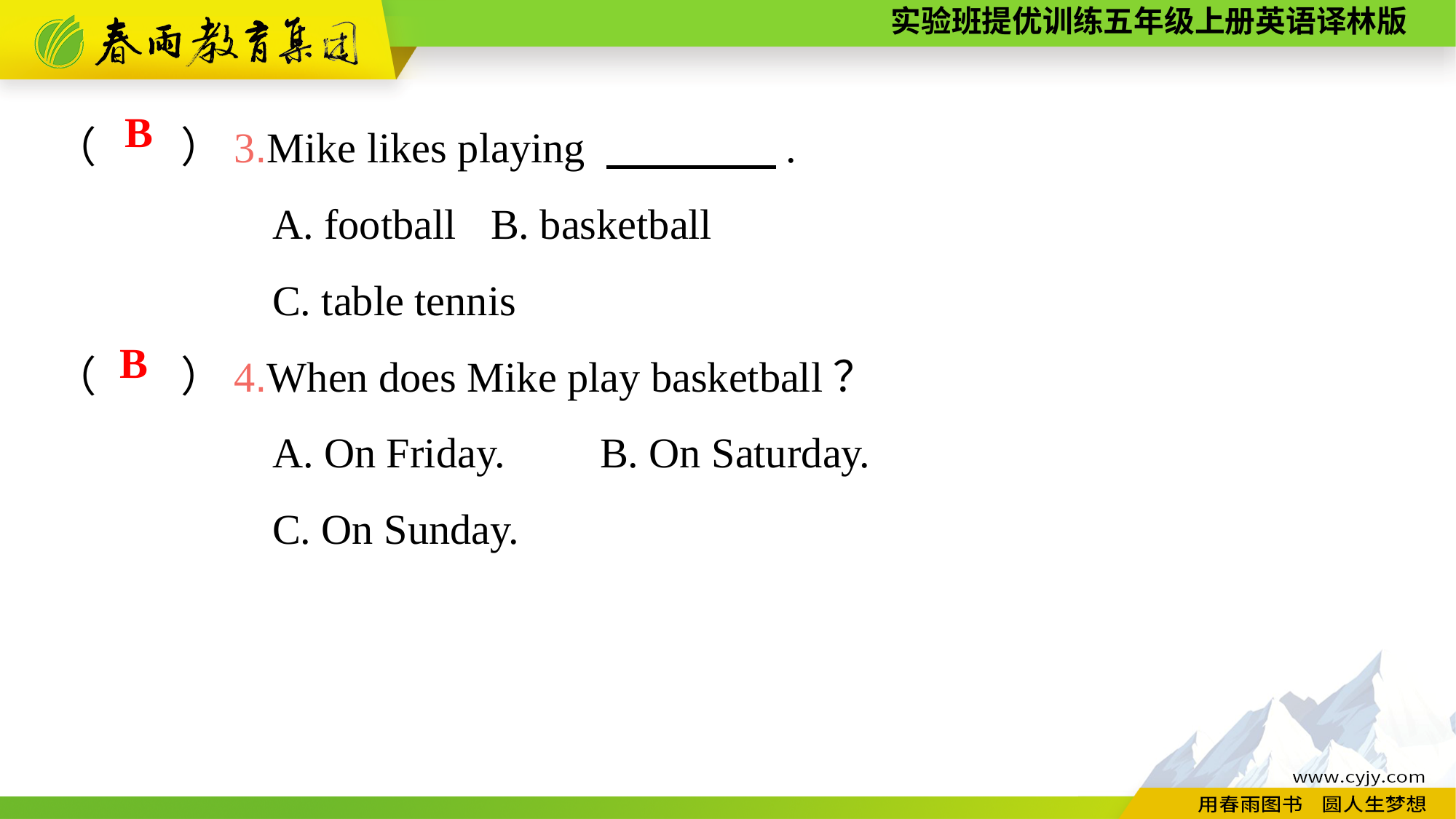

（　　）3.Mike likes playing 　　　　.
		A. football	B. basketball
		C. table tennis
（　　）4.When does Mike play basketball？
		A. On Friday.	B. On Saturday.
		C. On Sunday.
B
B